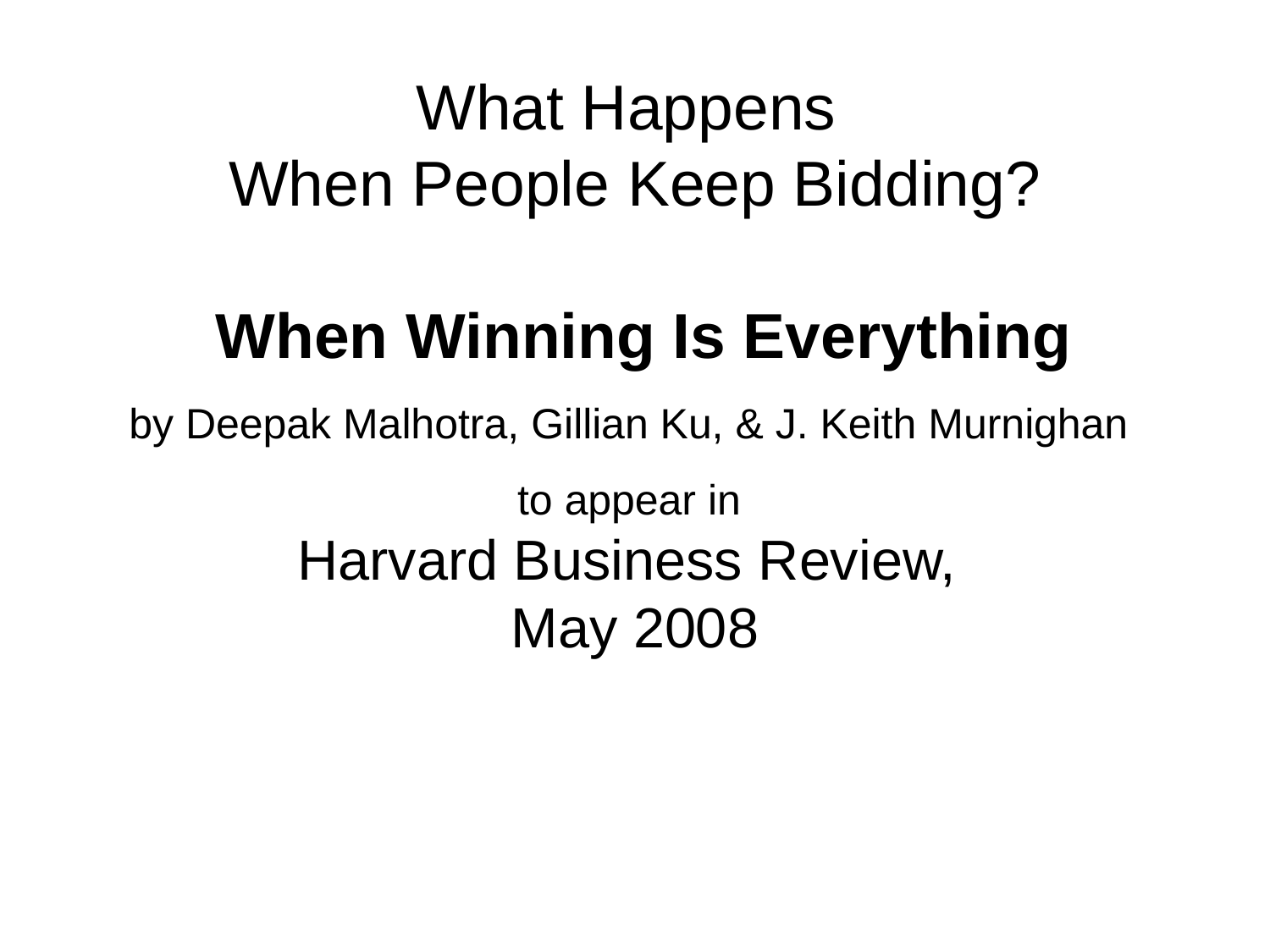

# What Happens When People Keep Bidding? When Winning Is Everything   by Deepak Malhotra, Gillian Ku, & J. Keith Murnighan   to appear in Harvard Business Review, May 2008